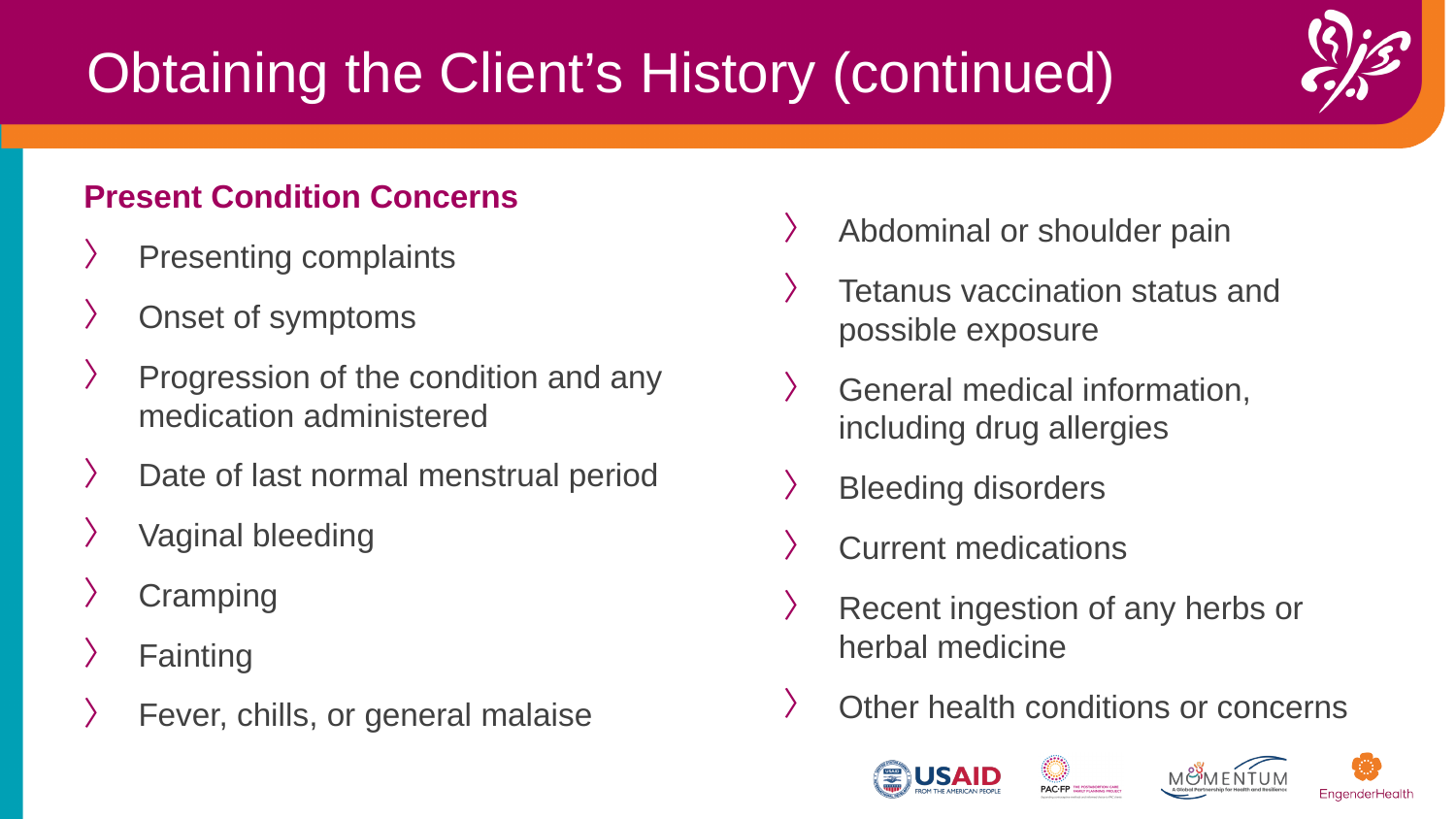

Obtaining the Client’s History (continued)
Present Condition Concerns
Presenting complaints
Onset of symptoms
Progression of the condition and any medication administered
Date of last normal menstrual period
Vaginal bleeding
Cramping
Fainting
Fever, chills, or general malaise
Abdominal or shoulder pain
Tetanus vaccination status and possible exposure
General medical information, including drug allergies
Bleeding disorders
Current medications
Recent ingestion of any herbs or herbal medicine
Other health conditions or concerns